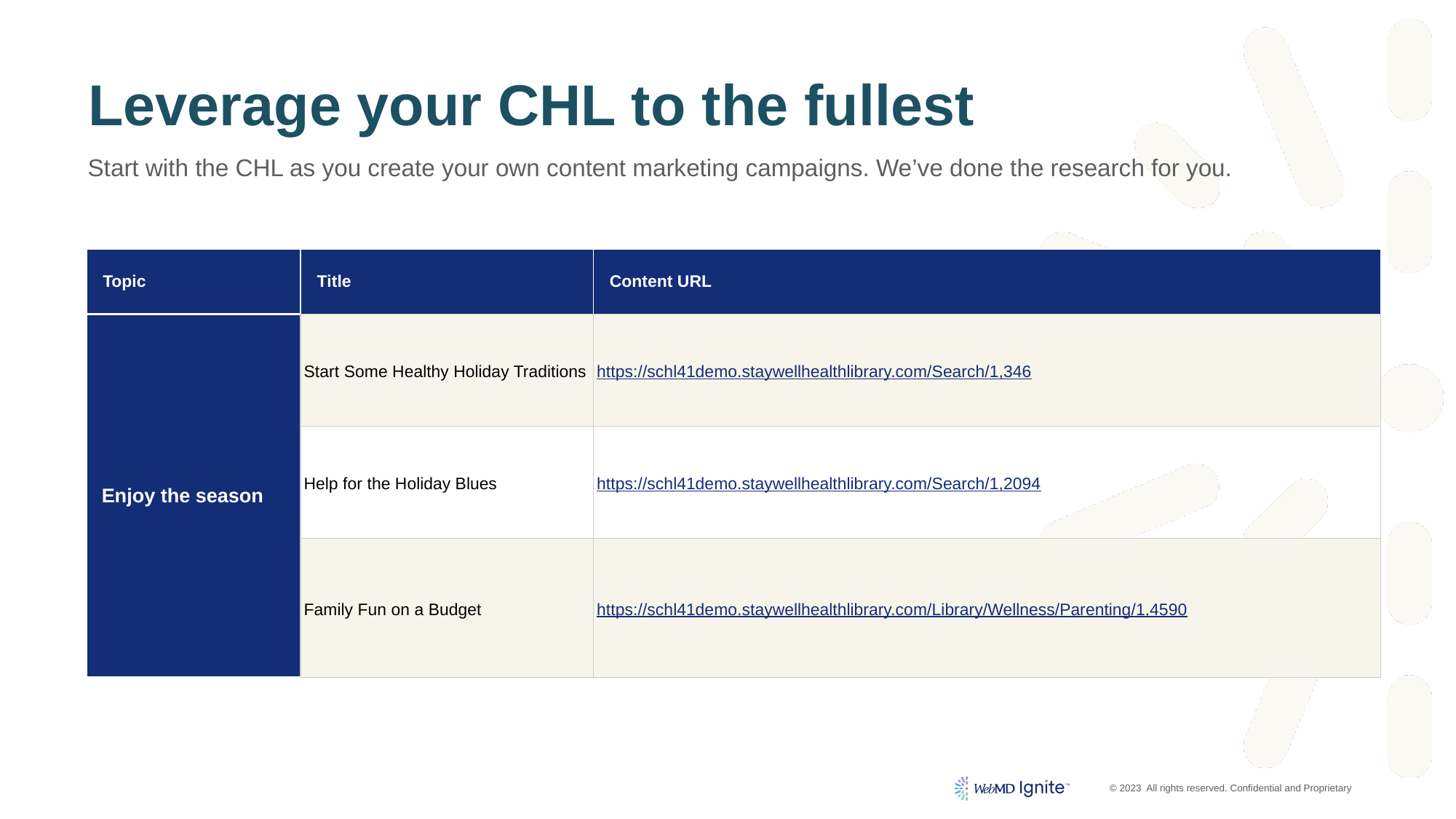

# Leverage your CHL to the fullest
Start with the CHL as you create your own content marketing campaigns. We’ve done the research for you.
| Topic | Title | Content URL |
| --- | --- | --- |
| Enjoy the season | Start Some Healthy Holiday Traditions | https://schl41demo.staywellhealthlibrary.com/Search/1,346 |
|  | Help for the Holiday Blues | https://schl41demo.staywellhealthlibrary.com/Search/1,2094 |
|  | Family Fun on a Budget | https://schl41demo.staywellhealthlibrary.com/Library/Wellness/Parenting/1,4590 |